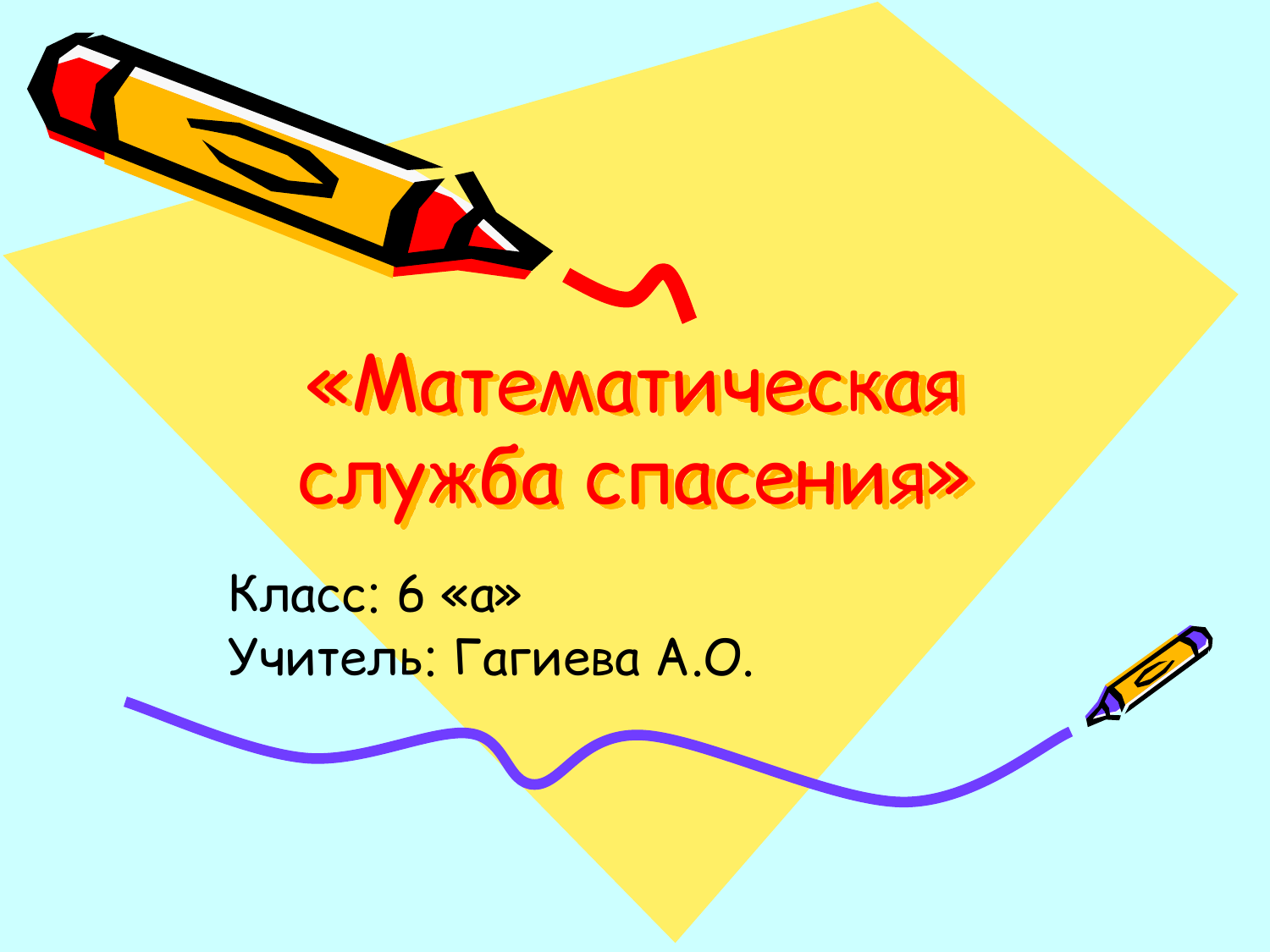

# «Математическая служба спасения»
Класс: 6 «а»
Учитель: Гагиева А.О.